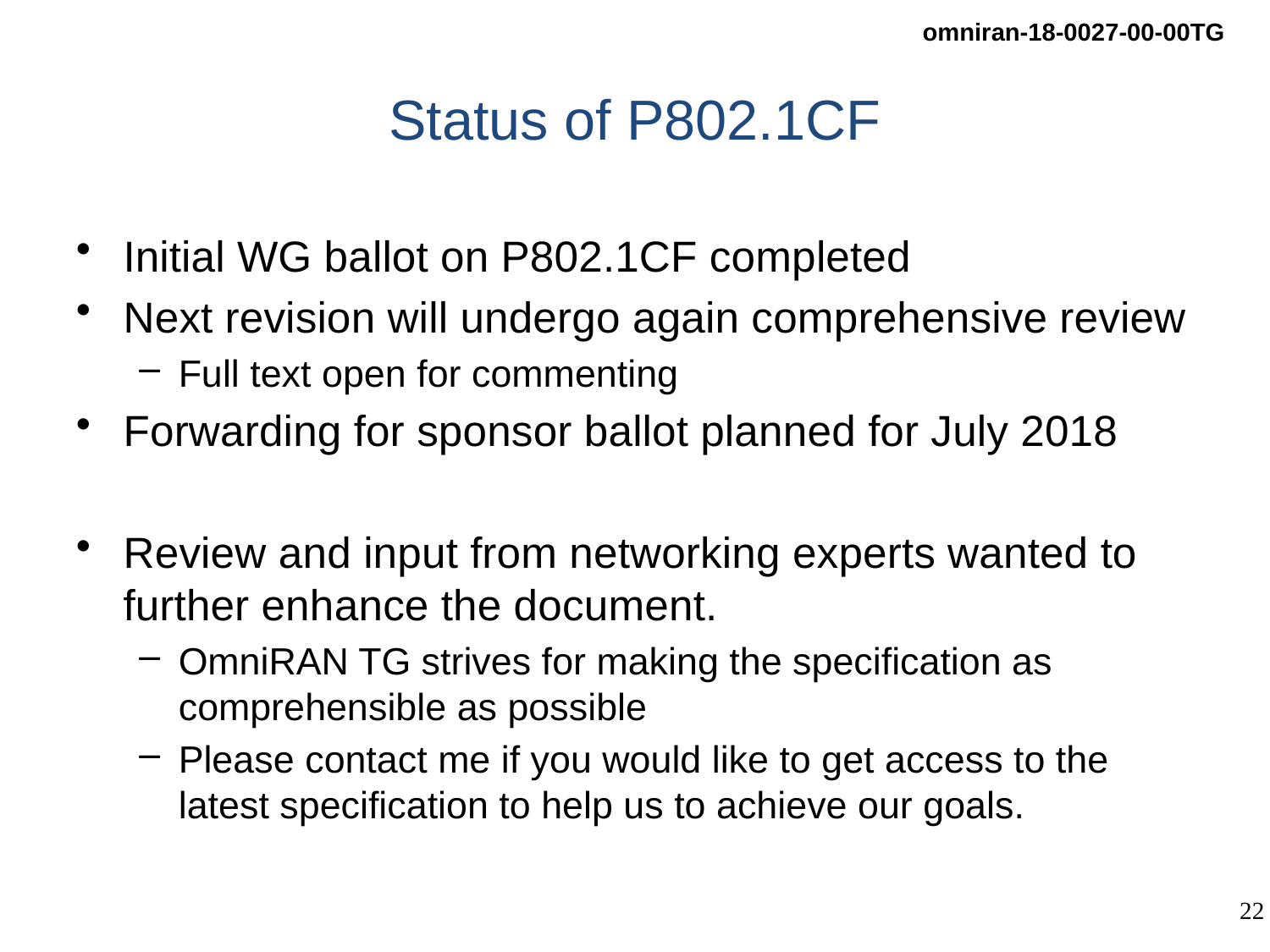

# Status of P802.1CF
Initial WG ballot on P802.1CF completed
Next revision will undergo again comprehensive review
Full text open for commenting
Forwarding for sponsor ballot planned for July 2018

Review and input from networking experts wanted to further enhance the document.
OmniRAN TG strives for making the specification as comprehensible as possible
Please contact me if you would like to get access to the latest specification to help us to achieve our goals.